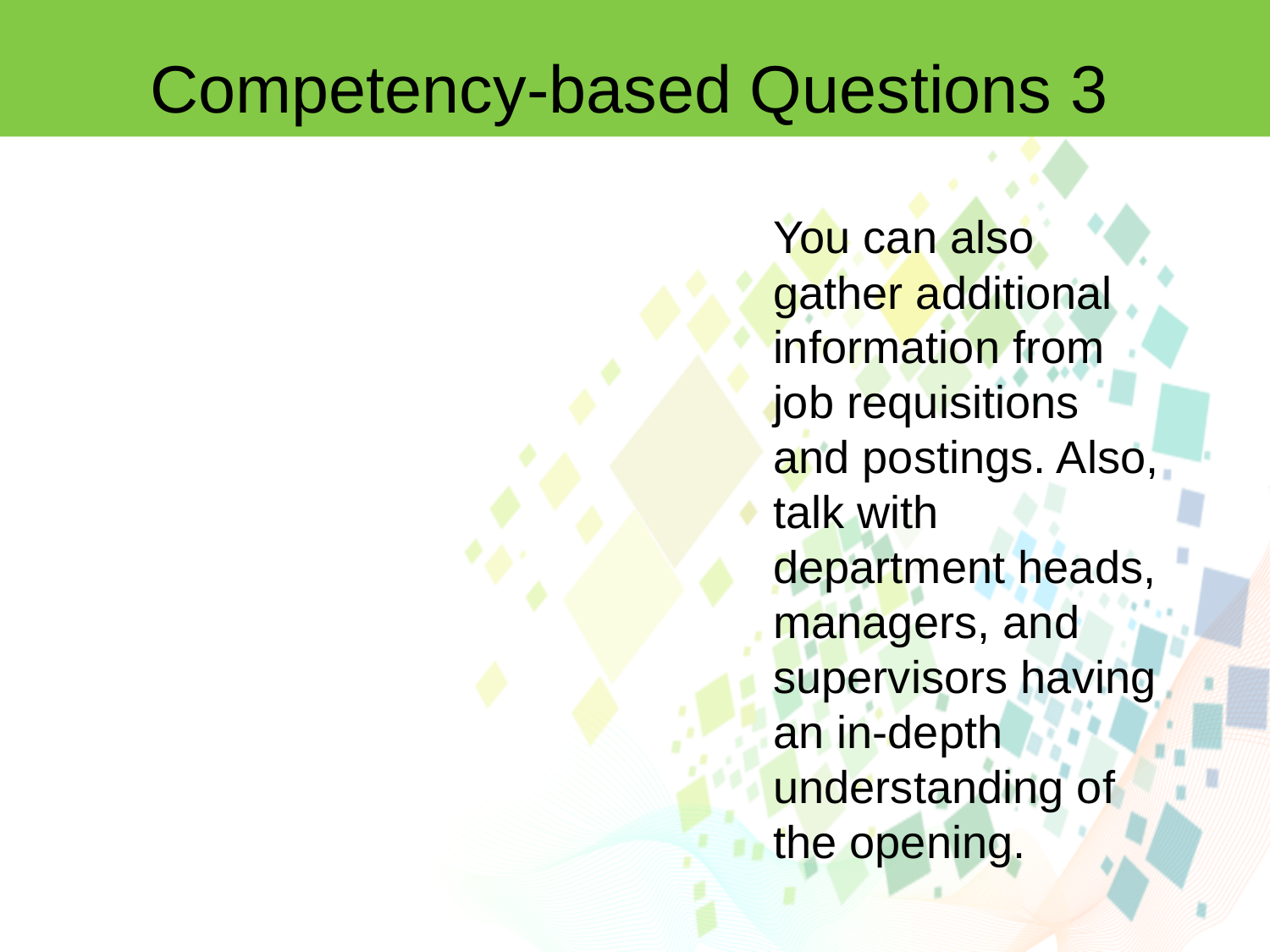

Competency-based Questions 3
You can also gather additional information from job requisitions and postings. Also, talk with department heads, managers, and supervisors having an in-depth
understanding of the opening.